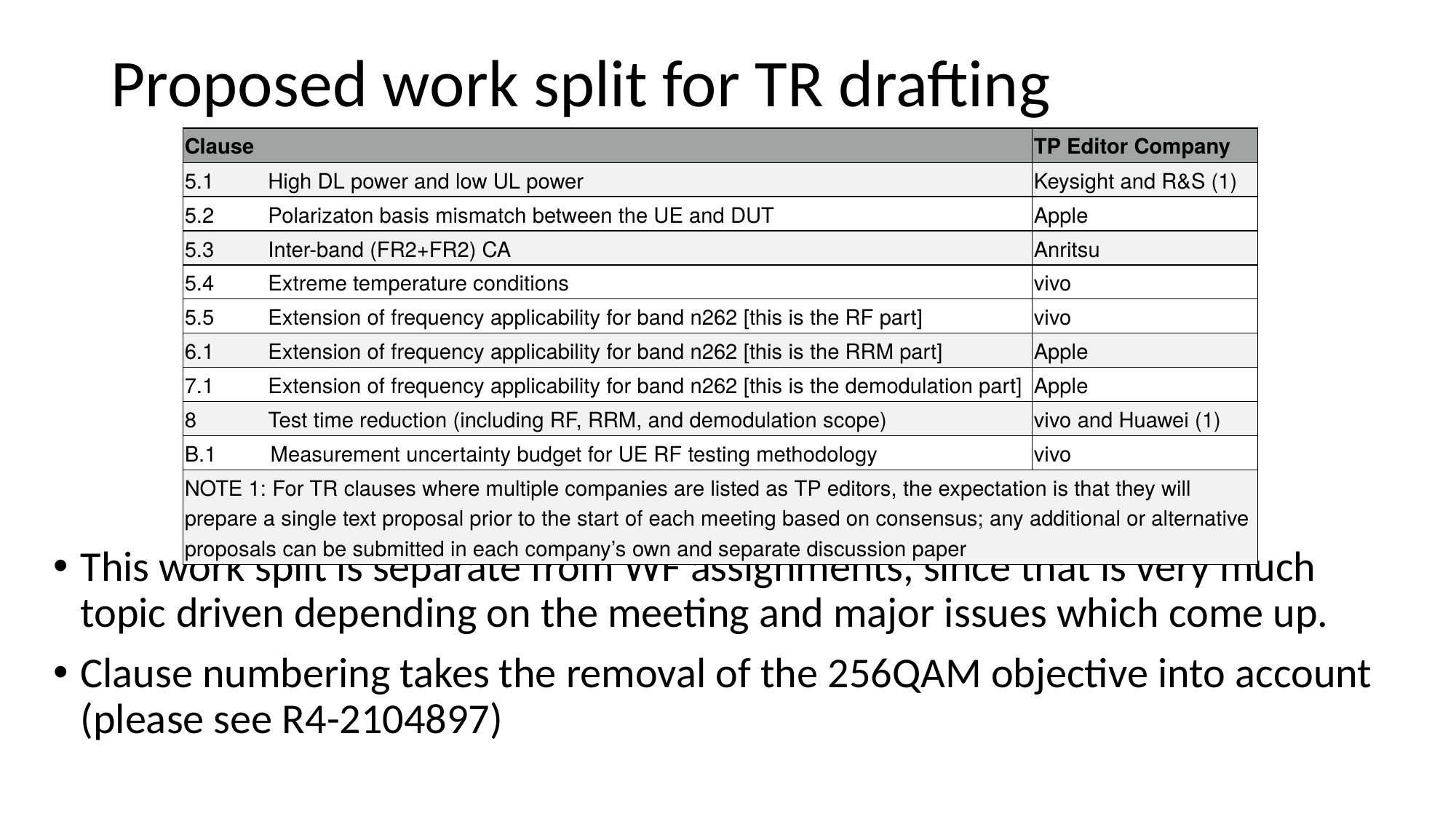

# Proposed work split for TR drafting
| Clause | TP Editor Company |
| --- | --- |
| 5.1         High DL power and low UL power | Keysight and R&S (1) |
| 5.2         Polarizaton basis mismatch between the UE and DUT | Apple |
| 5.3         Inter-band (FR2+FR2) CA | Anritsu |
| 5.4         Extreme temperature conditions | vivo |
| 5.5         Extension of frequency applicability for band n262 [this is the RF part] | vivo |
| 6.1         Extension of frequency applicability for band n262 [this is the RRM part] | Apple |
| 7.1         Extension of frequency applicability for band n262 [this is the demodulation part] | Apple |
| 8            Test time reduction (including RF, RRM, and demodulation scope) | vivo and Huawei (1) |
| B.1         Measurement uncertainty budget for UE RF testing methodology | vivo |
| NOTE 1: For TR clauses where multiple companies are listed as TP editors, the expectation is that they will prepare a single text proposal prior to the start of each meeting based on consensus; any additional or alternative proposals can be submitted in each company’s own and separate discussion paper |  |
This work split is separate from WF assignments, since that is very much topic driven depending on the meeting and major issues which come up.
Clause numbering takes the removal of the 256QAM objective into account (please see R4-2104897)